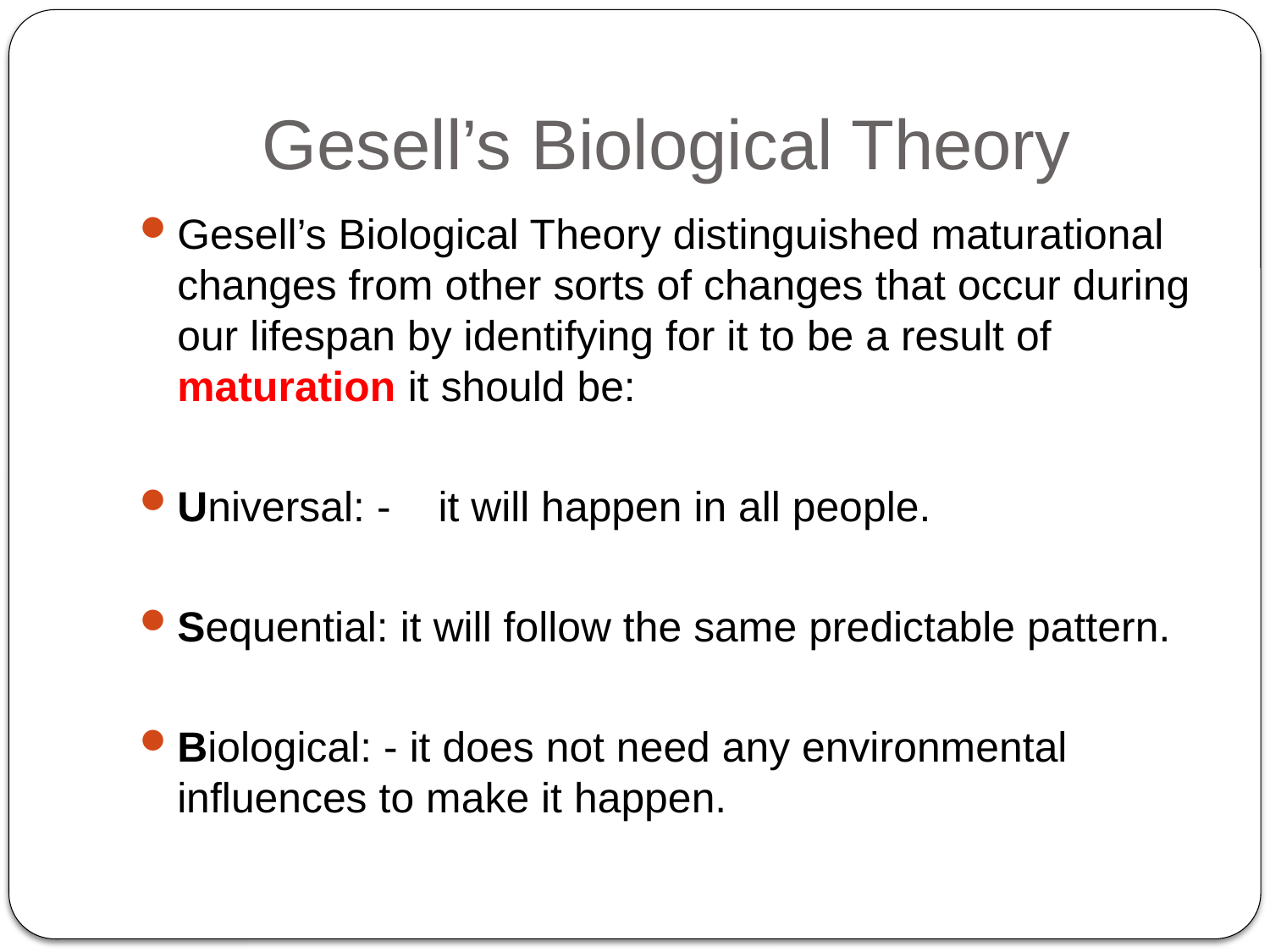

# Gesell’s Biological Theory
Gesell’s Biological Theory distinguished maturational changes from other sorts of changes that occur during our lifespan by identifying for it to be a result of maturation it should be:

Universal: -    it will happen in all people.

Sequential: it will follow the same predictable pattern.

Biological: - it does not need any environmental influences to make it happen.